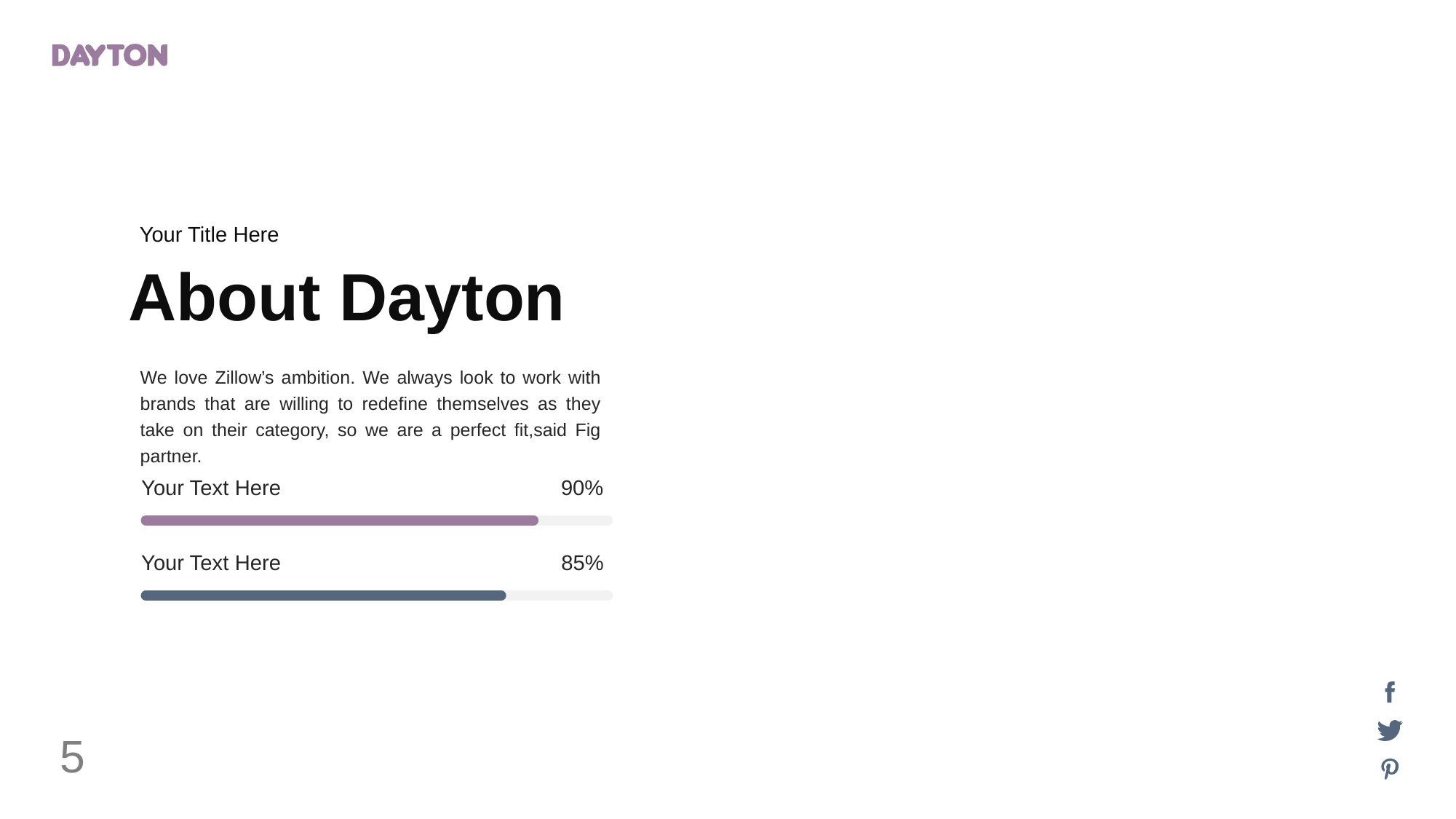

Your Title Here
About Dayton
We love Zillow’s ambition. We always look to work with brands that are willing to redefine themselves as they take on their category, so we are a perfect fit,said Fig partner.
90%
Your Text Here
85%
Your Text Here